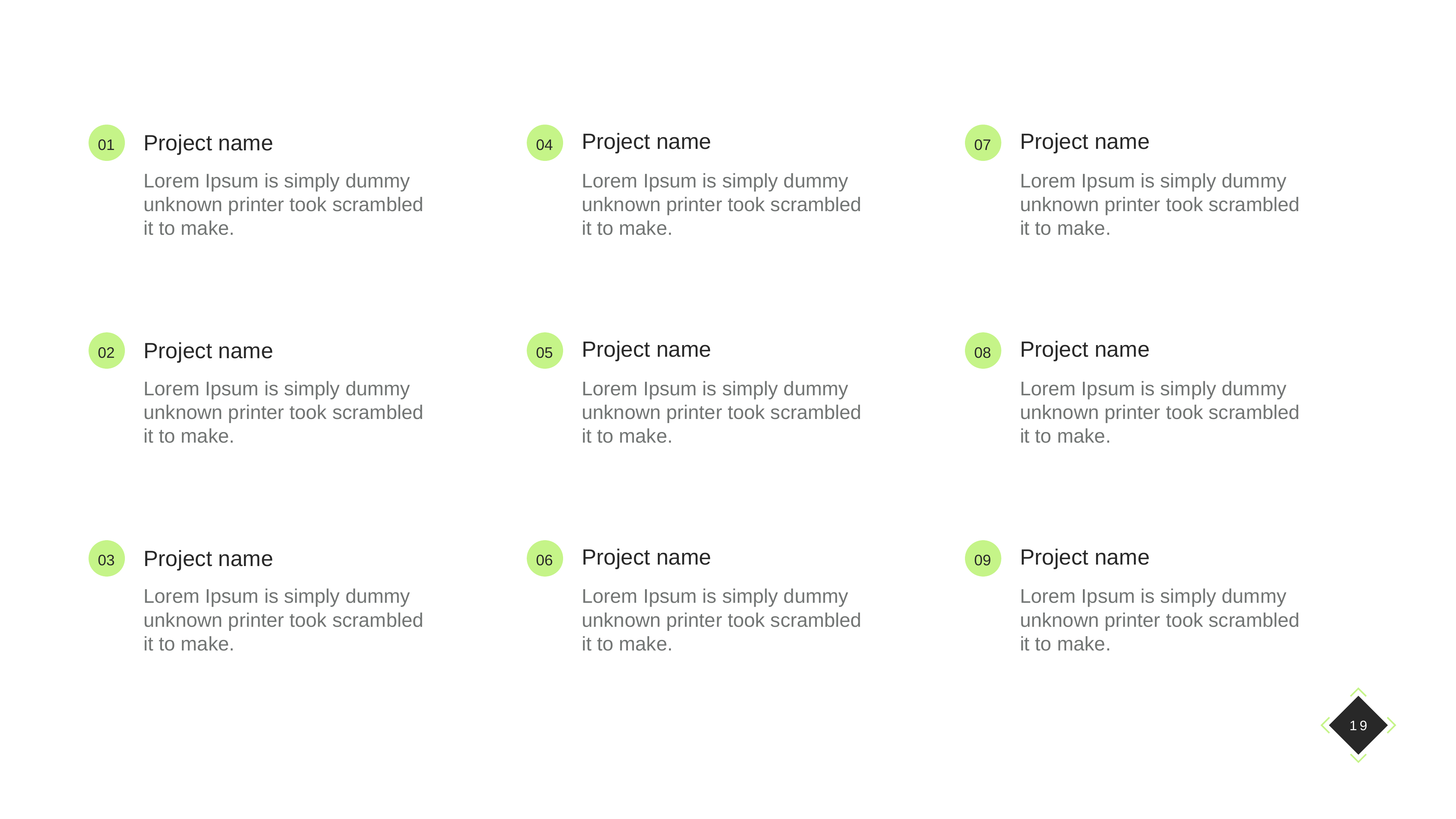

01
Lorem Ipsum is simply dummy unknown printer took scrambled it to make.

02
Lorem Ipsum is simply dummy unknown printer took scrambled it to make.

03
Lorem Ipsum is simply dummy unknown printer took scrambled it to make.
Project name
Project name
Project name

Project name
04
Lorem Ipsum is simply dummy unknown printer took scrambled it to make.

Project name
05
Lorem Ipsum is simply dummy unknown printer took scrambled it to make.

Project name
06
Lorem Ipsum is simply dummy unknown printer took scrambled it to make.

Project name
07
Lorem Ipsum is simply dummy unknown printer took scrambled it to make.

Project name
08
Lorem Ipsum is simply dummy unknown printer took scrambled it to make.

Project name
09
Lorem Ipsum is simply dummy unknown printer took scrambled it to make.
19